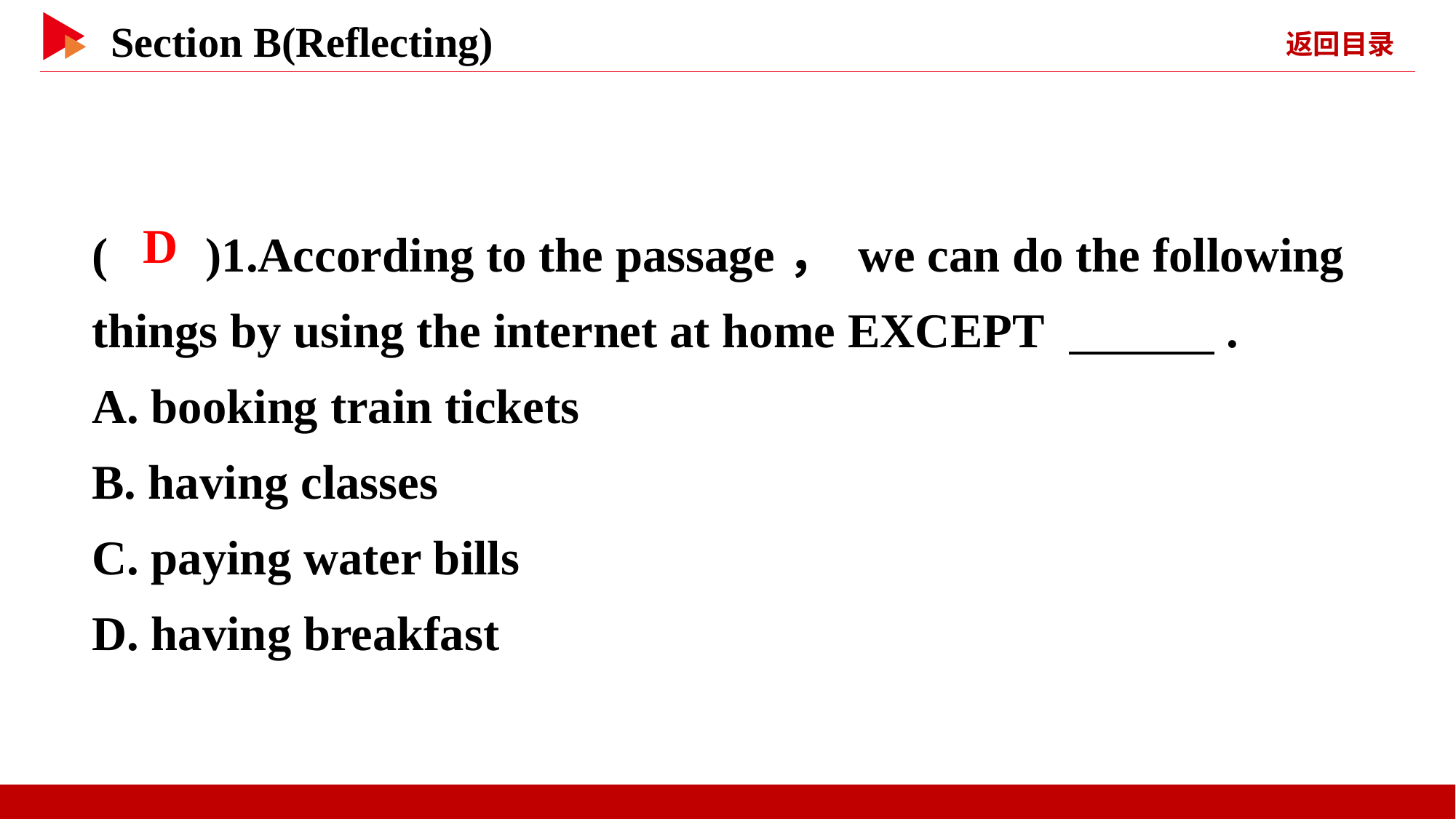

(        )1.According to the passage， we can do the following things by using the internet at home EXCEPT 　　　.
A. booking train tickets
B. having classes
C. paying water bills
D. having breakfast
   D